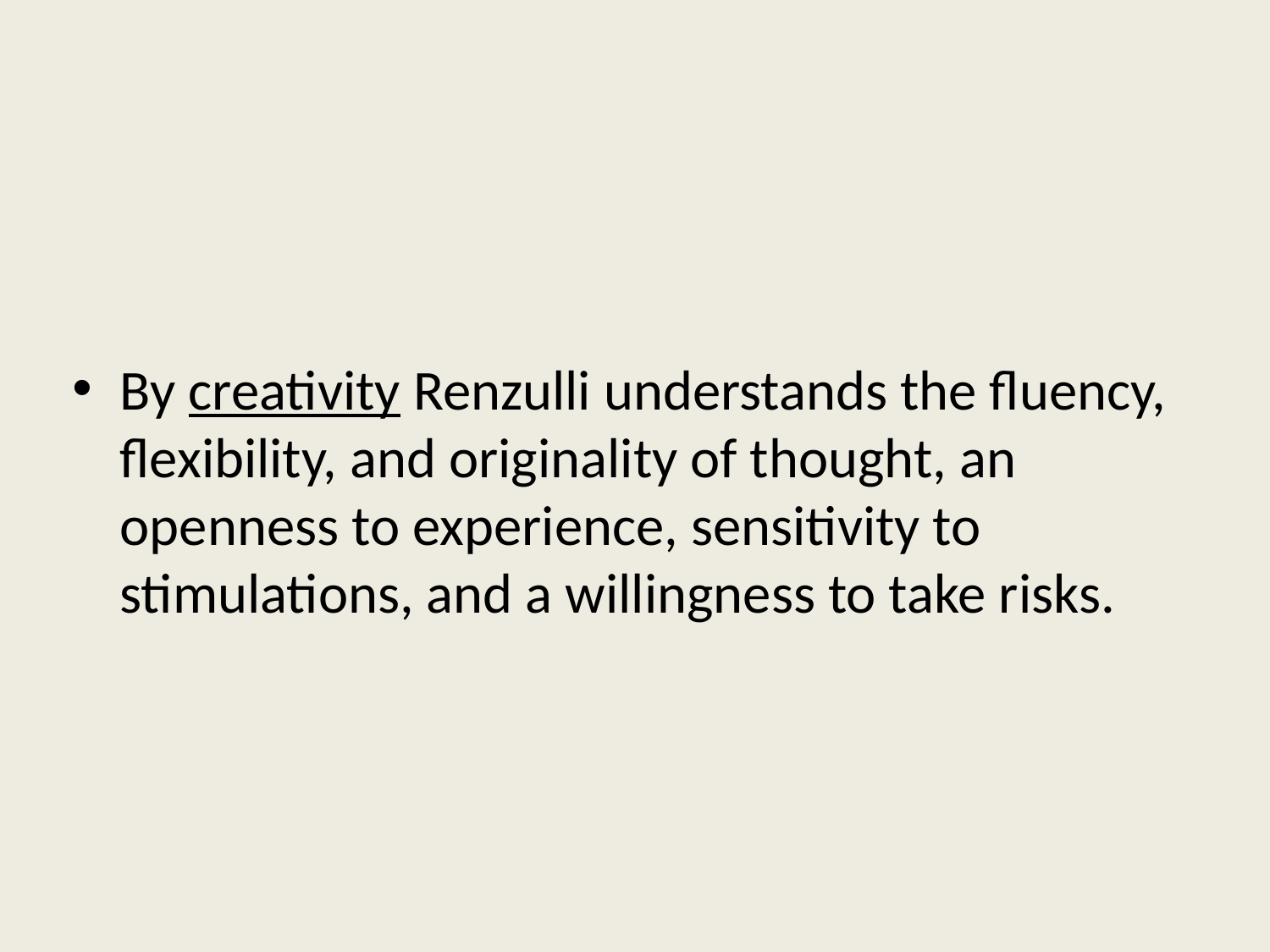

#
By creativity Renzulli understands the fluency, flexibility, and originality of thought, an openness to experience, sensitivity to stimulations, and a willingness to take risks.